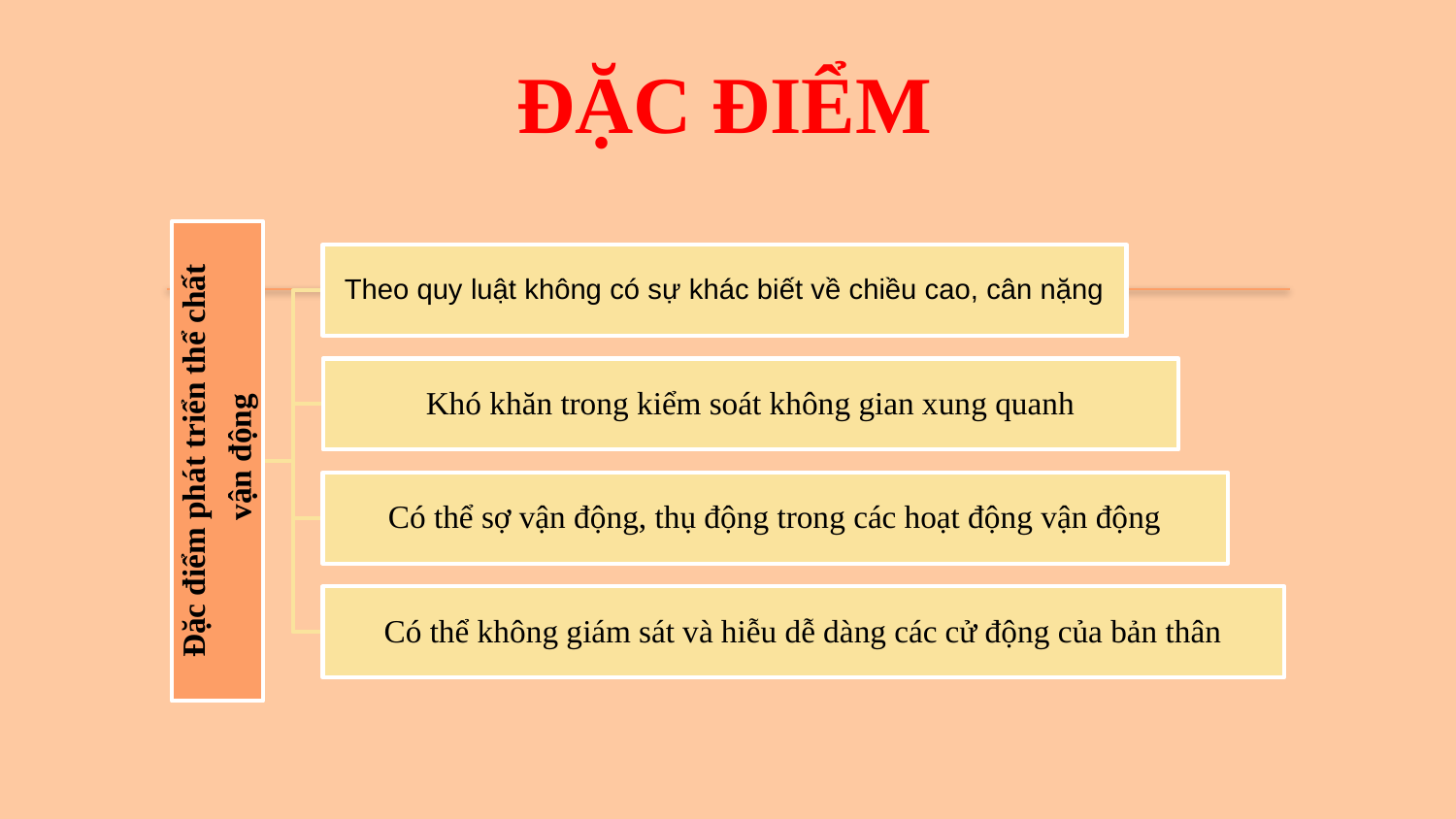

# ĐẶC ĐIỂM

Đặc điểm phát triển thể chất
 vận động
Theo quy luật không có sự khác biết về chiều cao, cân nặng
Khó khăn trong kiểm soát không gian xung quanh
Có thể sợ vận động, thụ động trong các hoạt động vận động
Có thể không giám sát và hiễu dễ dàng các cử động của bản thân